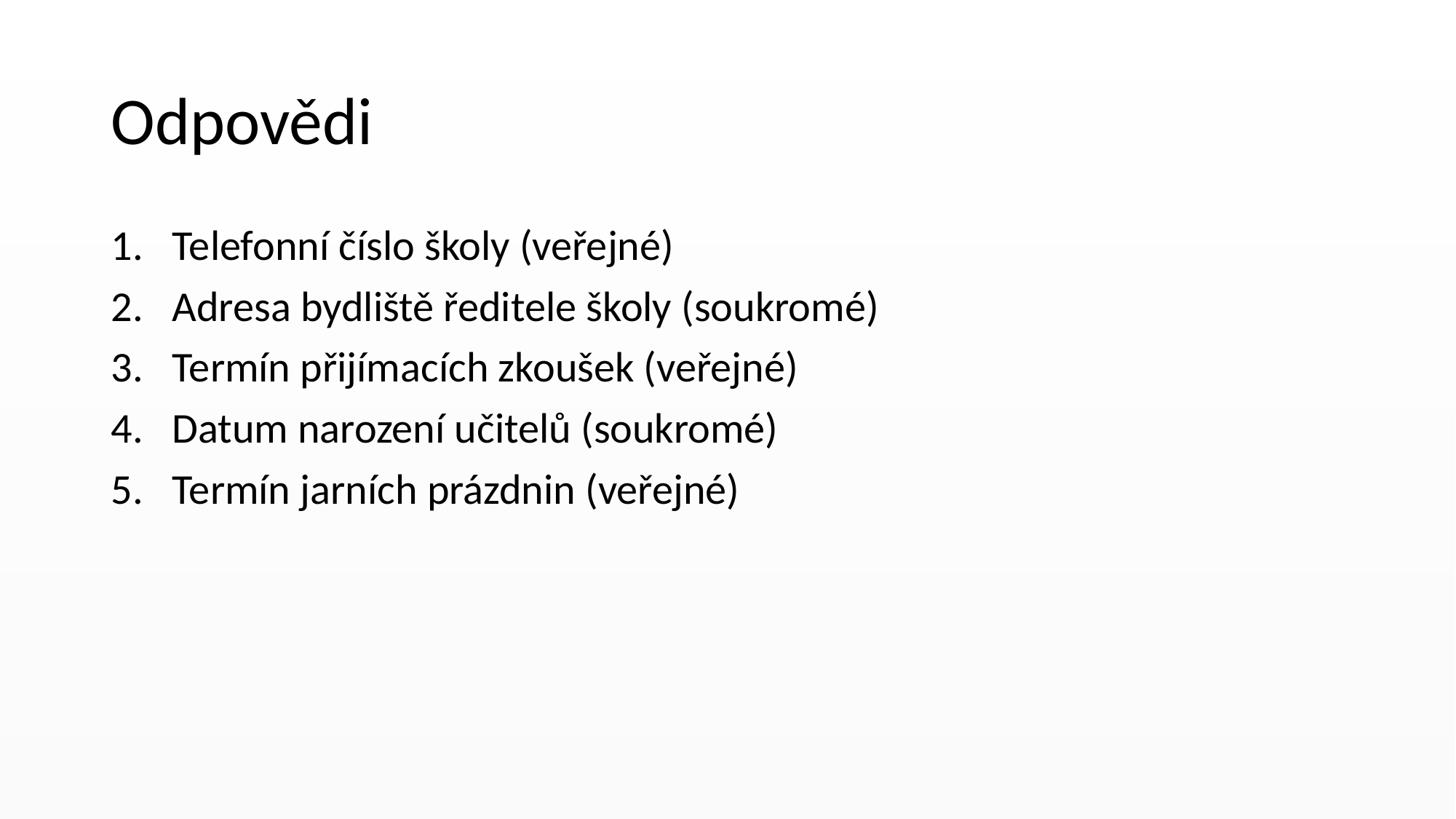

# Odpovědi
Telefonní číslo školy (veřejné)
Adresa bydliště ředitele školy (soukromé)
Termín přijímacích zkoušek (veřejné)
Datum narození učitelů (soukromé)
Termín jarních prázdnin (veřejné)